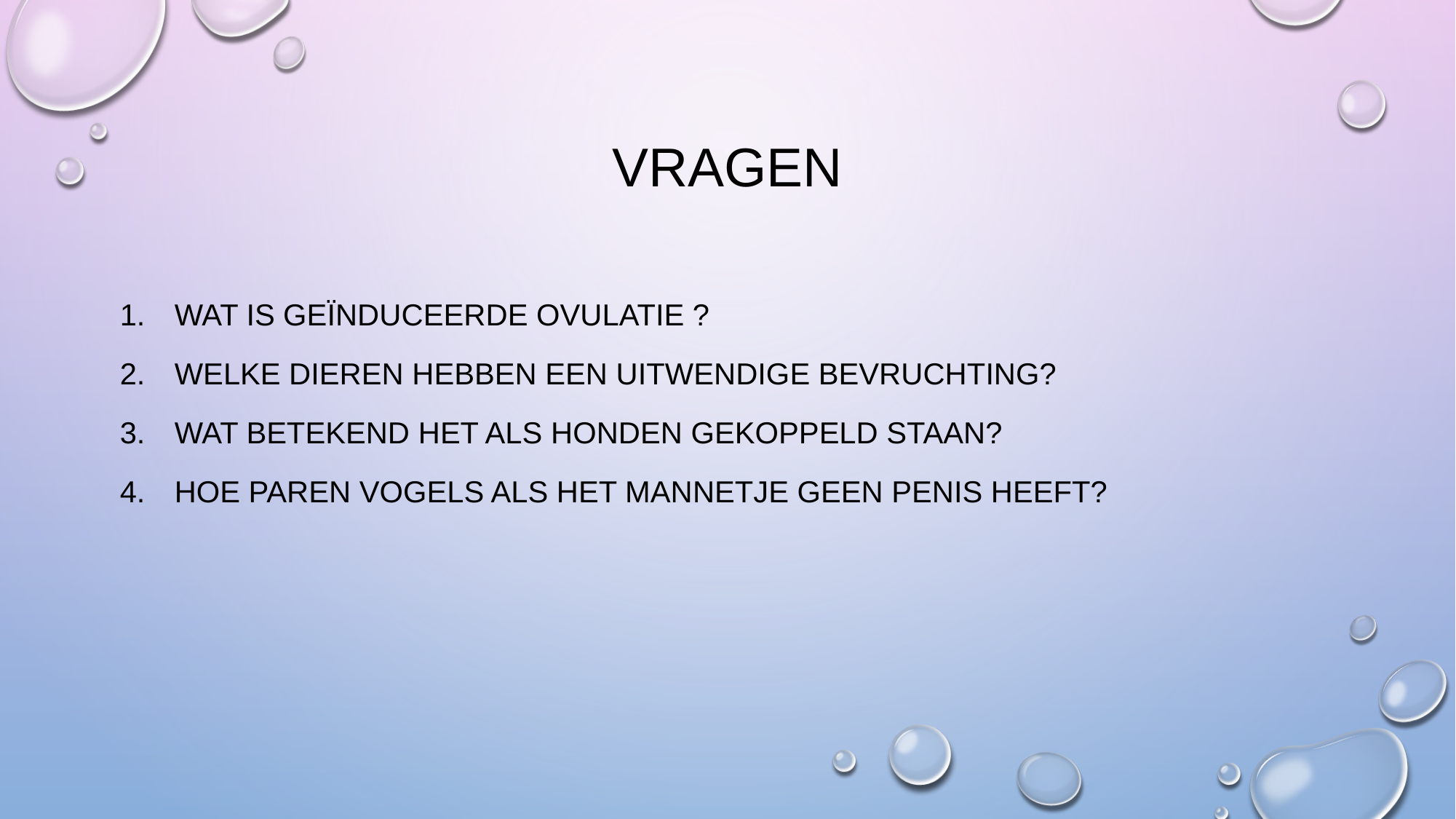

# vragen
Wat is geïnduceerde ovulatie ?
Welke dieren hebben een uitwendige bevruchting?
Wat betekend het als honden gekoppeld staan?
Hoe paren vogels als het mannetje geen penis heeft?